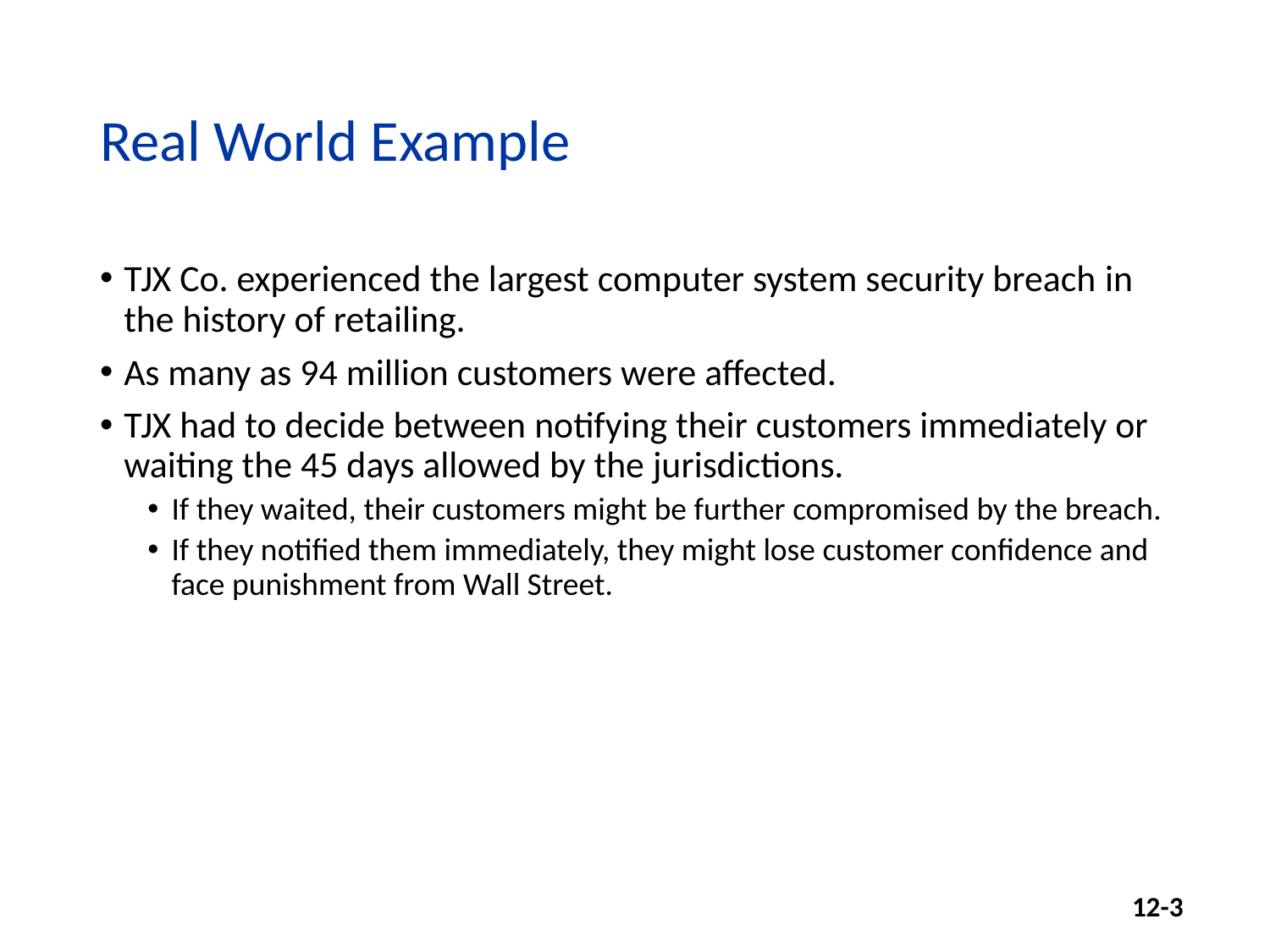

# Real World Example
TJX Co. experienced the largest computer system security breach in the history of retailing.
As many as 94 million customers were affected.
TJX had to decide between notifying their customers immediately or waiting the 45 days allowed by the jurisdictions.
If they waited, their customers might be further compromised by the breach.
If they notified them immediately, they might lose customer confidence and face punishment from Wall Street.